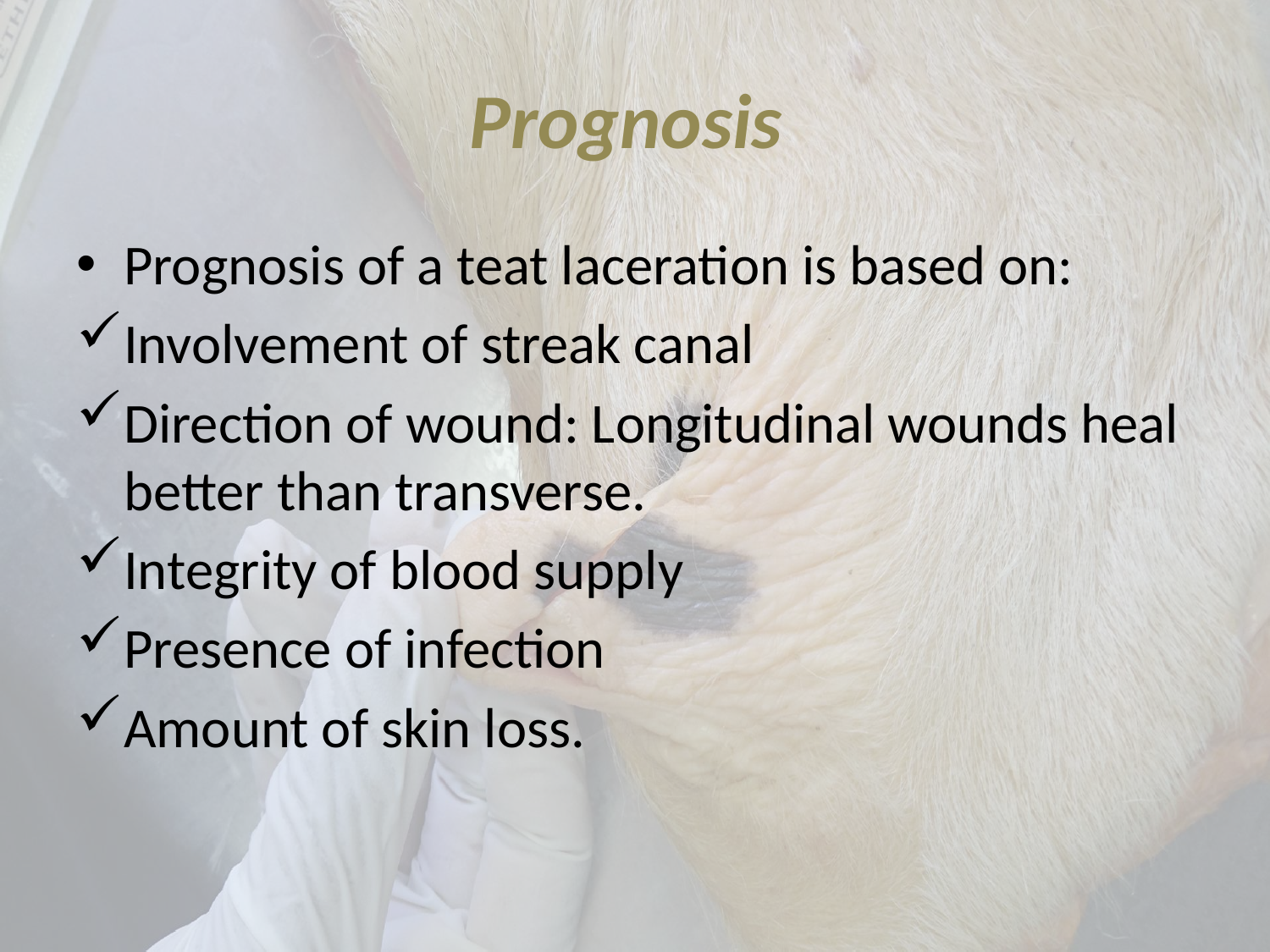

# Prognosis
Prognosis of a teat laceration is based on:
Involvement of streak canal
Direction of wound: Longitudinal wounds heal better than transverse.
Integrity of blood supply
Presence of infection
Amount of skin loss.